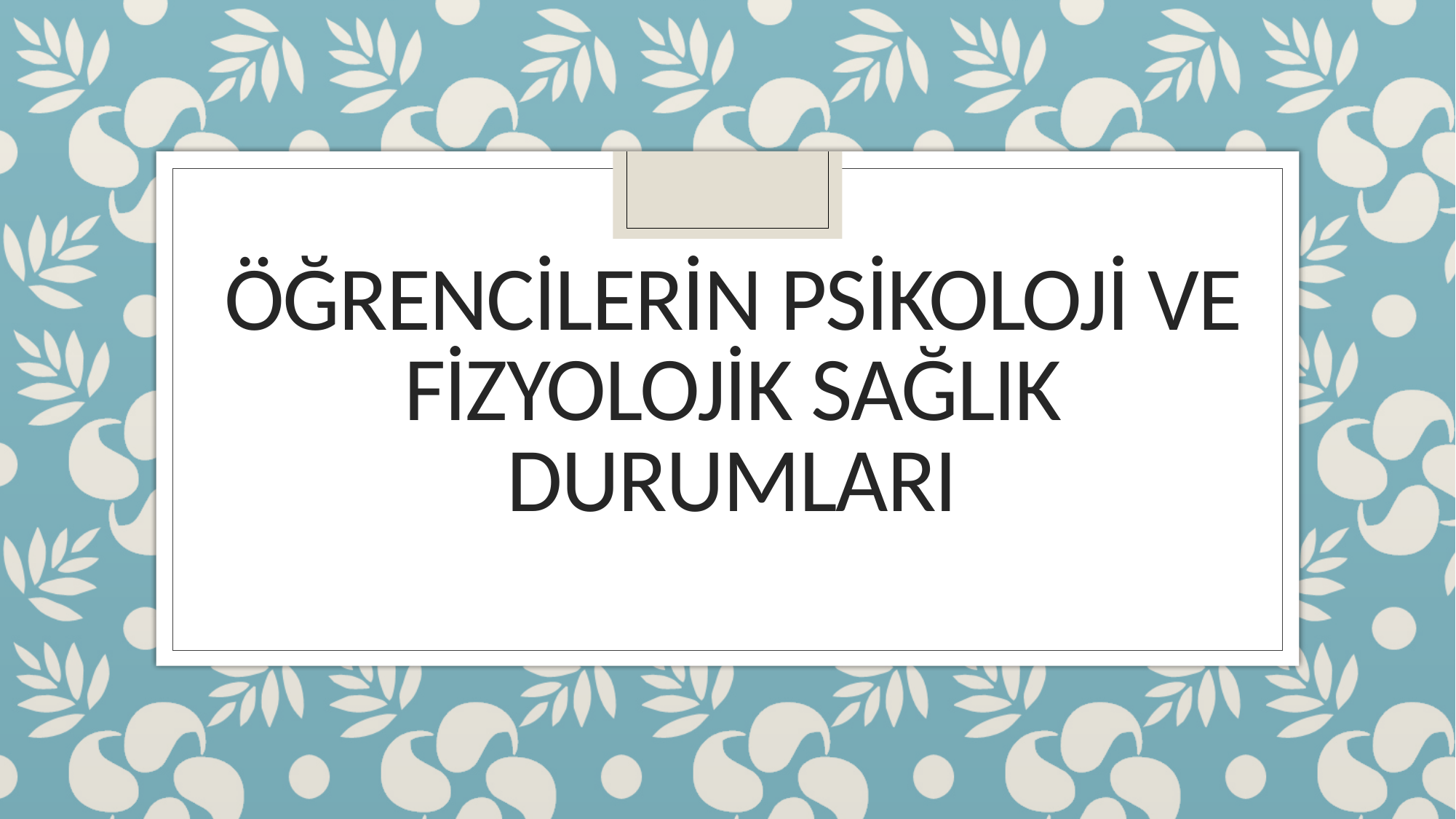

# Öğrencilerin Psikoloji ve Fizyolojik sağlık durumları